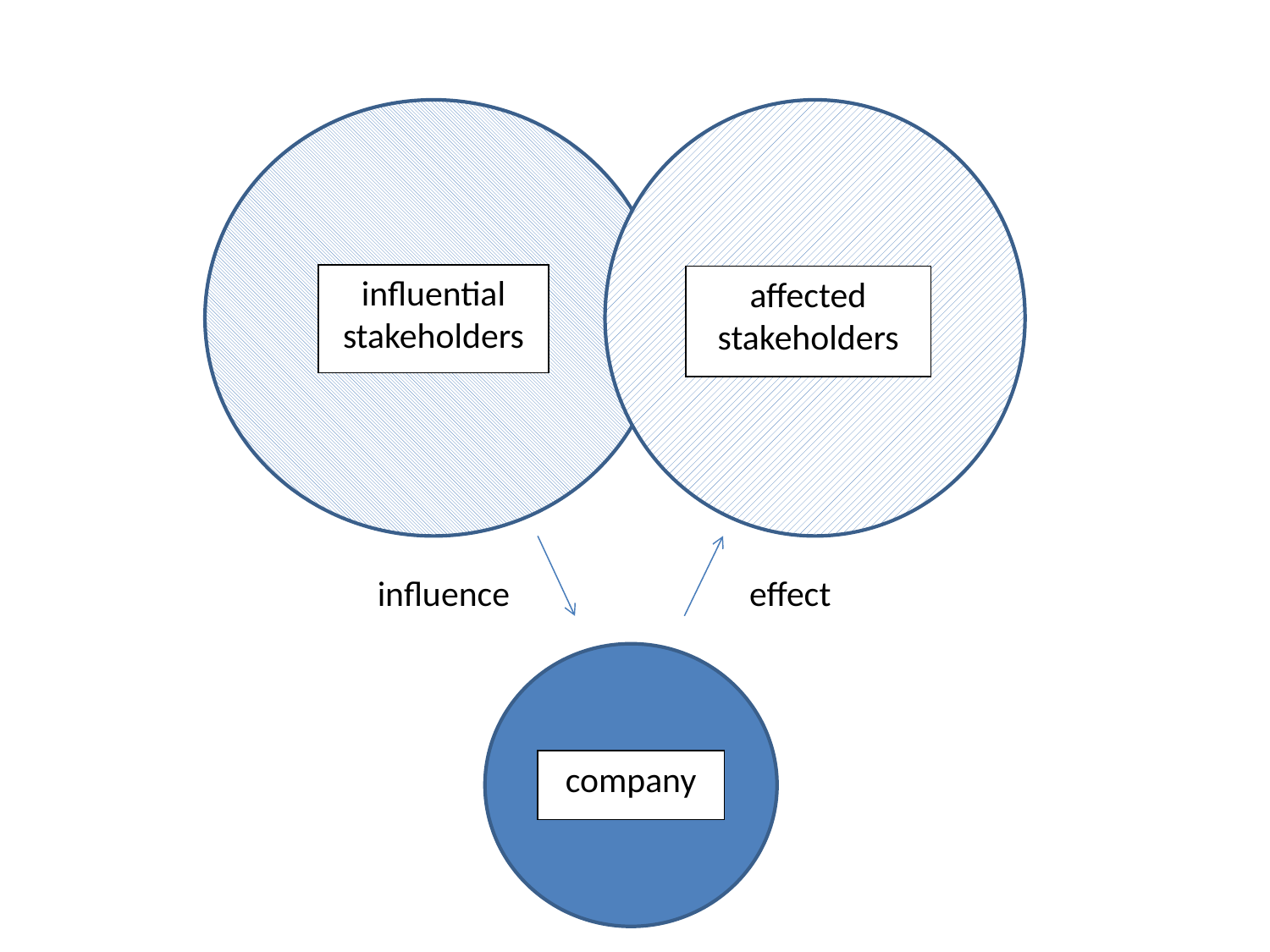

influential stakeholders
affected stakeholders
influence
effect

company